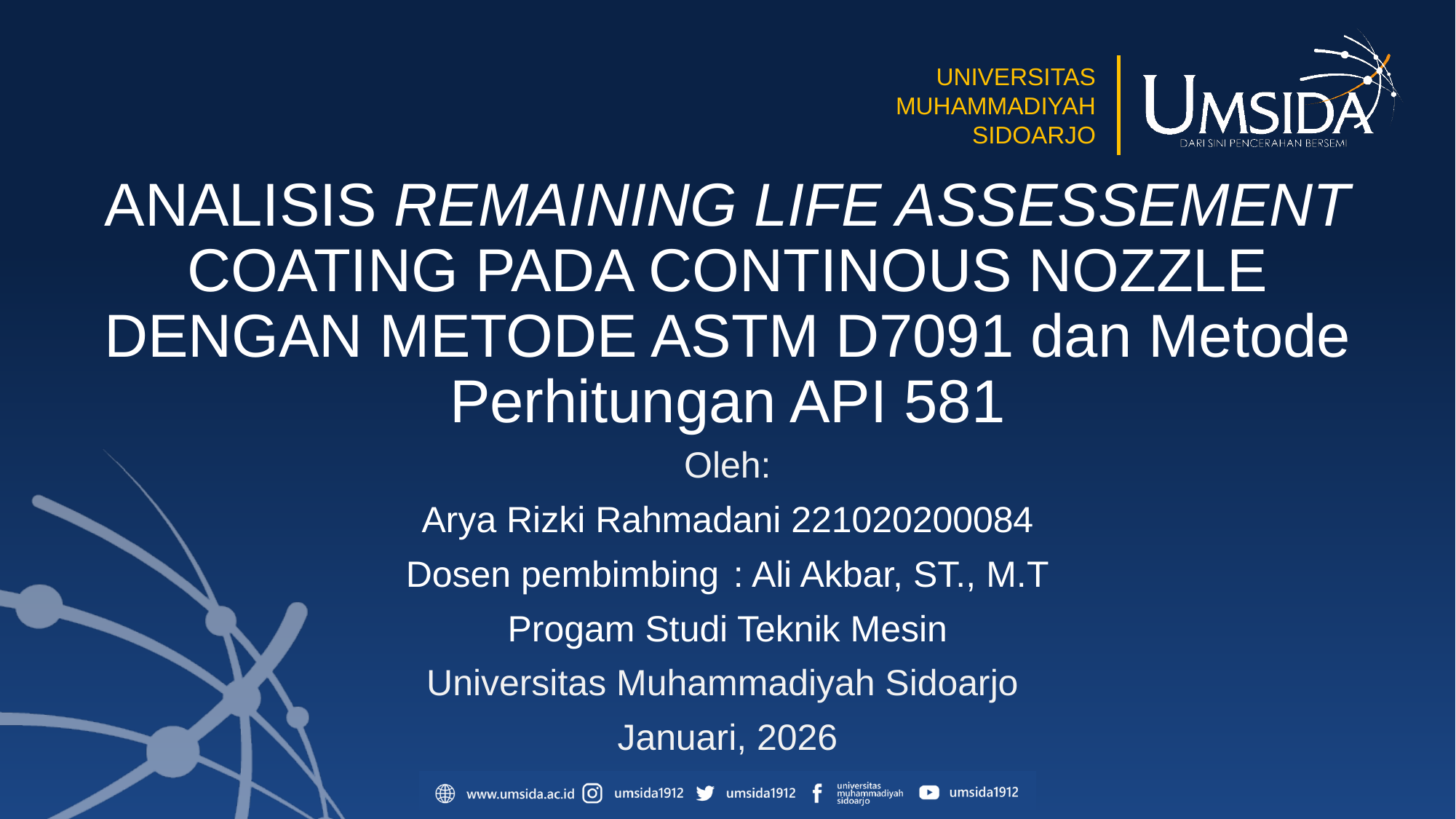

# ANALISIS REMAINING LIFE ASSESSEMENT COATING PADA CONTINOUS NOZZLE DENGAN METODE ASTM D7091 dan Metode Perhitungan API 581
Oleh:
Arya Rizki Rahmadani 221020200084
Dosen pembimbing	: Ali Akbar, ST., M.T
Progam Studi Teknik Mesin
Universitas Muhammadiyah Sidoarjo
Januari, 2026